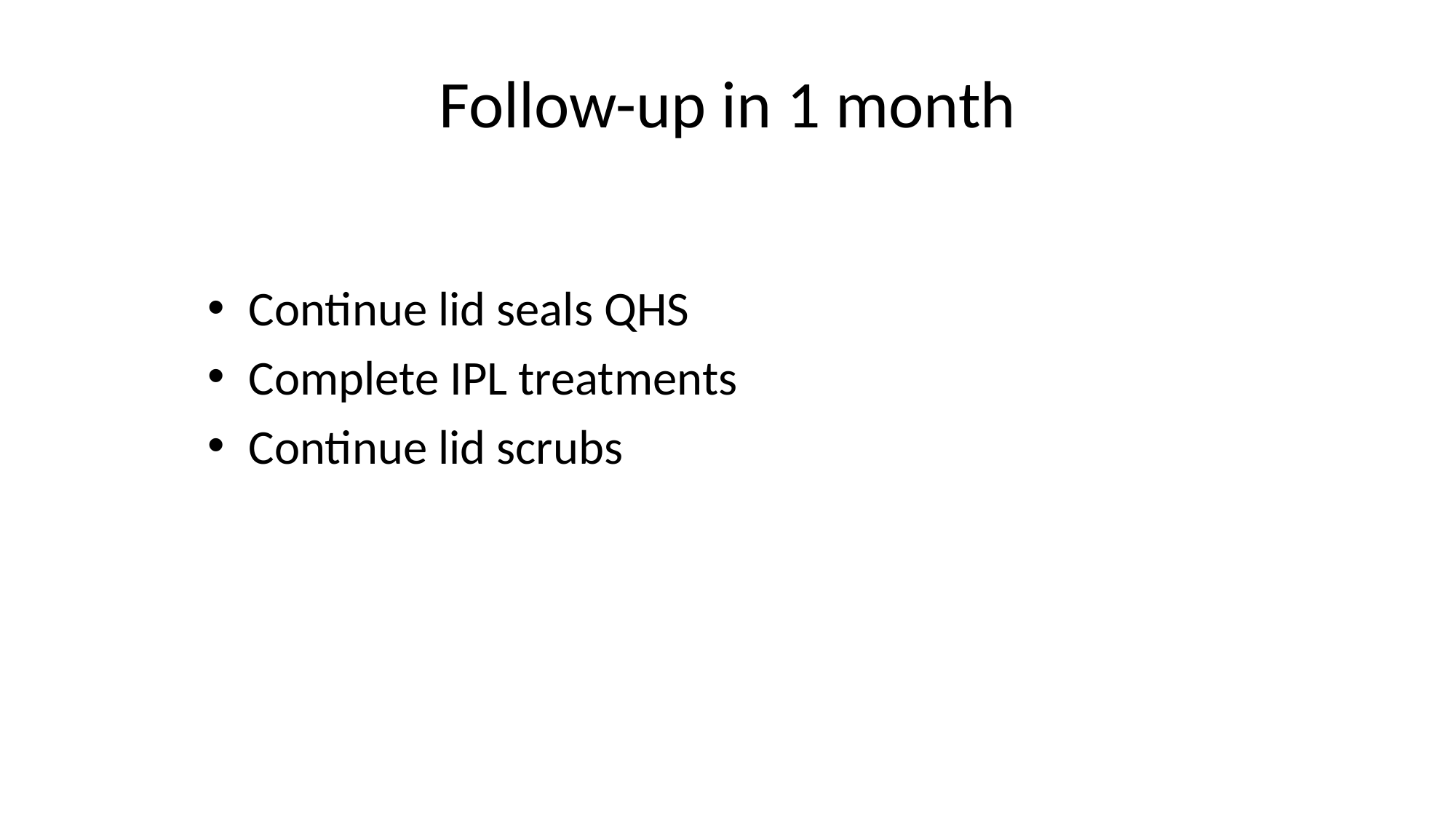

Follow-up in 1 month
Continue lid seals QHS
Complete IPL treatments
Continue lid scrubs